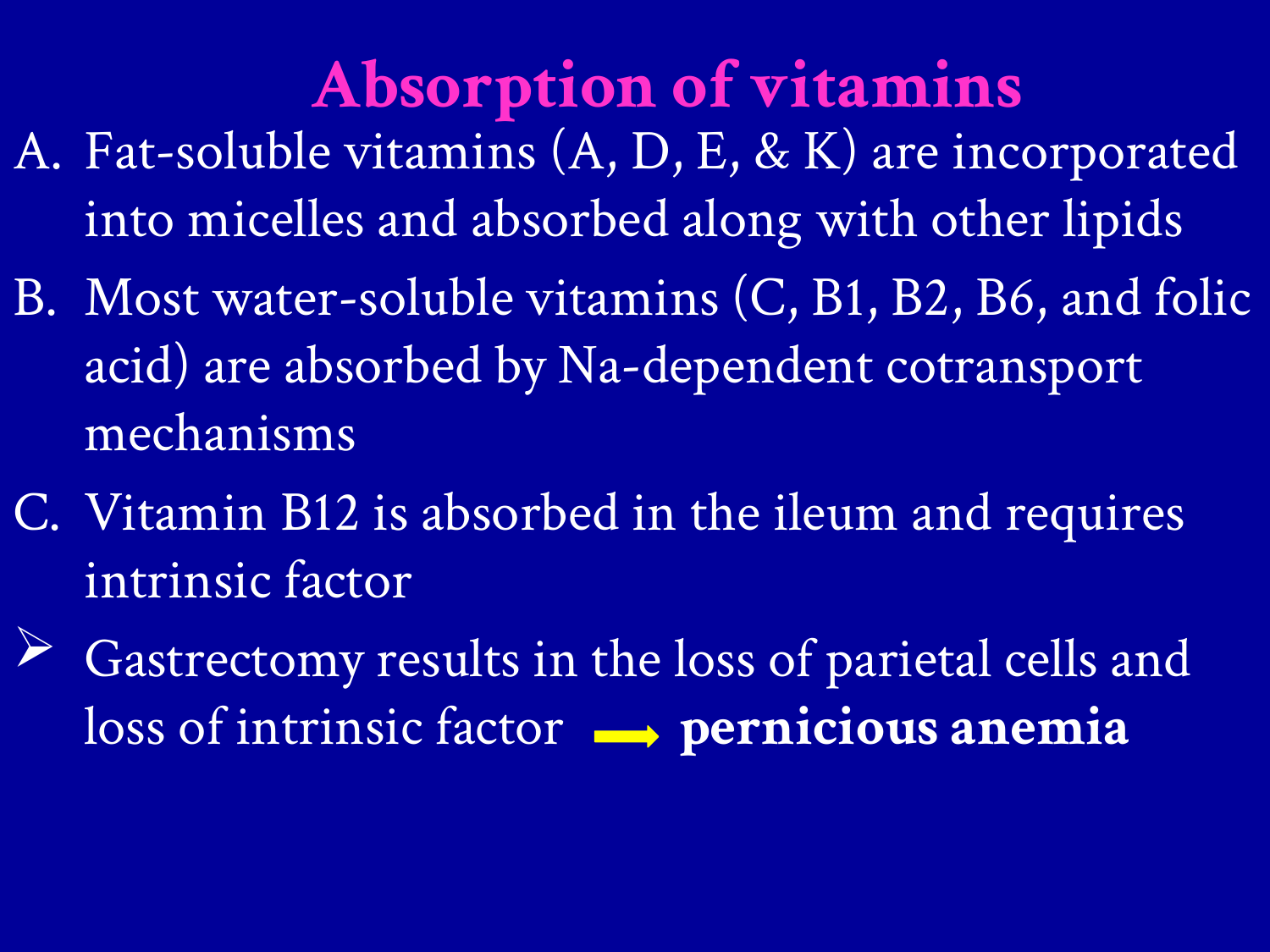

# Absorption of vitamins
Fat-soluble vitamins (A, D, E, & K) are incorporated into micelles and absorbed along with other lipids
Most water-soluble vitamins (C, B1, B2, B6, and folic acid) are absorbed by Na-dependent cotransport mechanisms
Vitamin B12 is absorbed in the ileum and requires intrinsic factor
Gastrectomy results in the loss of parietal cells and loss of intrinsic factor         pernicious anemia